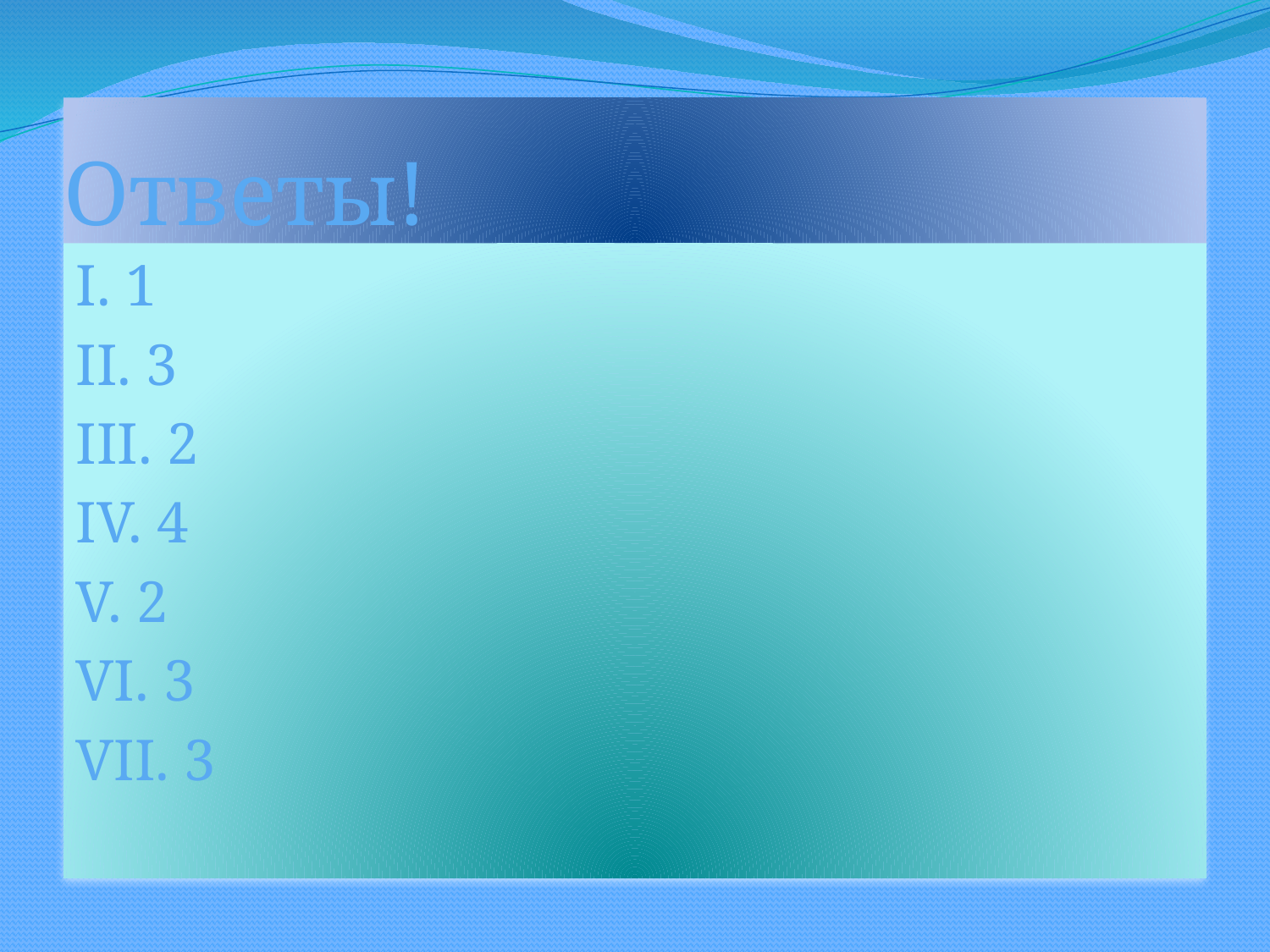

# Ответы!
I. 1
II. 3
III. 2
IV. 4
V. 2
VI. 3
VII. 3